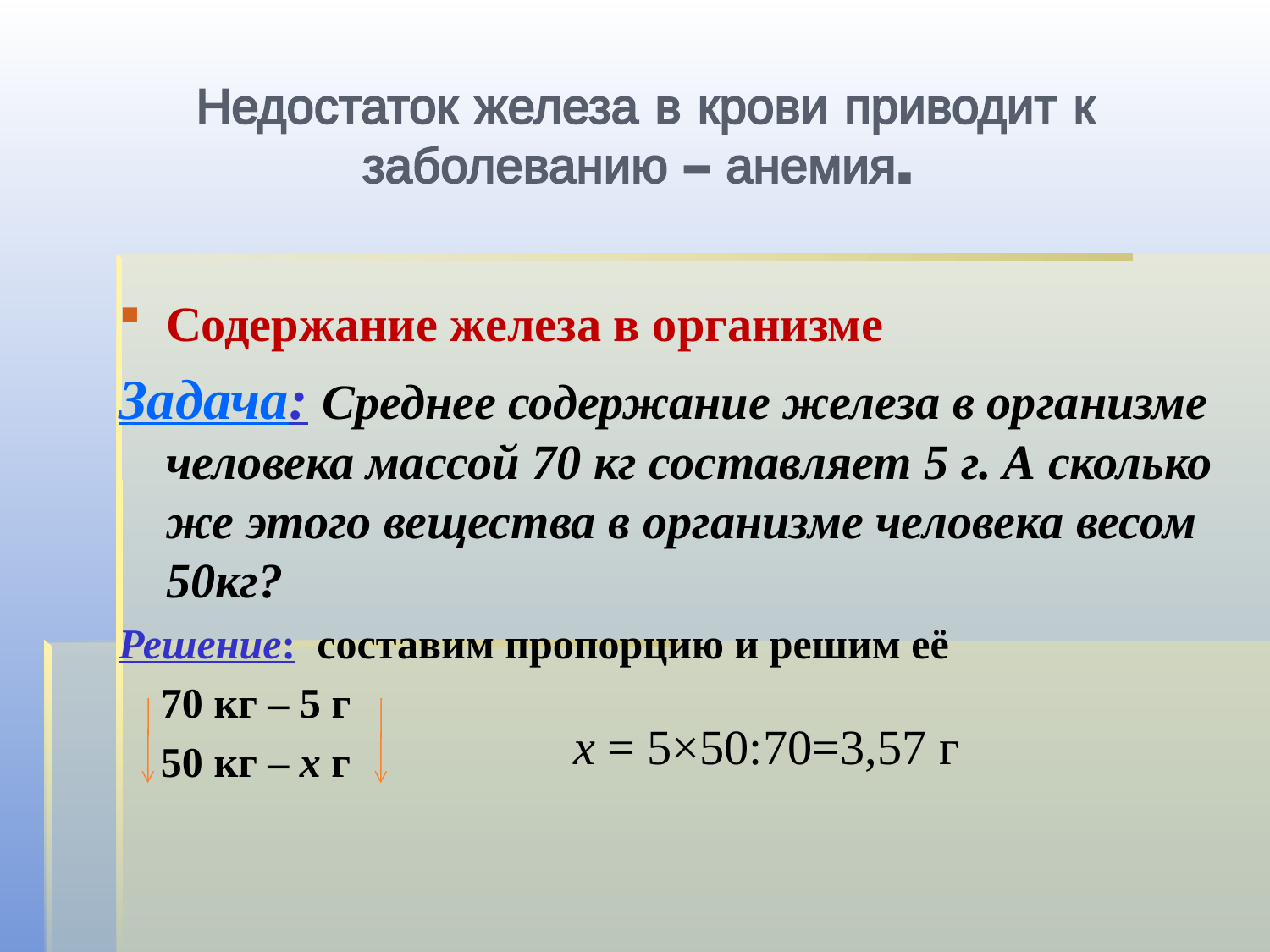

# Недостаток железа в крови приводит к заболеванию – анемия.
Содержание железа в организме
Задача: Среднее содержание железа в организме человека массой 70 кг составляет 5 г. А сколько же этого вещества в организме человека весом 50кг?
Решение:  составим пропорцию и решим её
    70 кг – 5 г
    50 кг – х г
х = 5×50:70=3,57 г